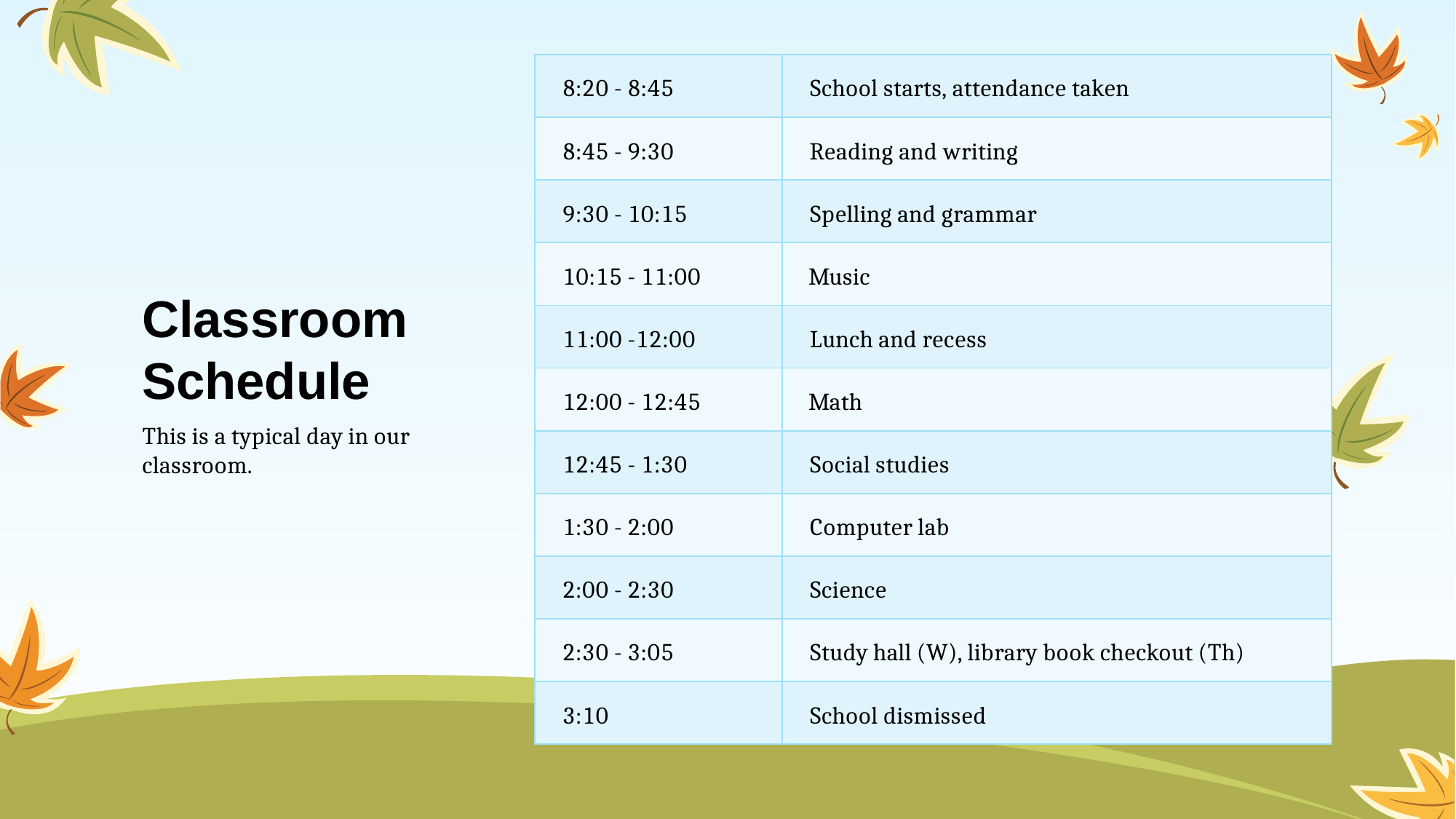

| 8:20 - 8:45 | School starts, attendance taken |
| --- | --- |
| 8:45 - 9:30 | Reading and writing |
| 9:30 - 10:15 | Spelling and grammar |
| 10:15 - 11:00 | Music |
| 11:00 -12:00 | Lunch and recess |
| 12:00 - 12:45 | Math |
| 12:45 - 1:30 | Social studies |
| 1:30 - 2:00 | Computer lab |
| 2:00 - 2:30 | Science |
| 2:30 - 3:05 | Study hall (W), library book checkout (Th) |
| 3:10 | School dismissed |
Classroom Schedule
This is a typical day in our classroom.